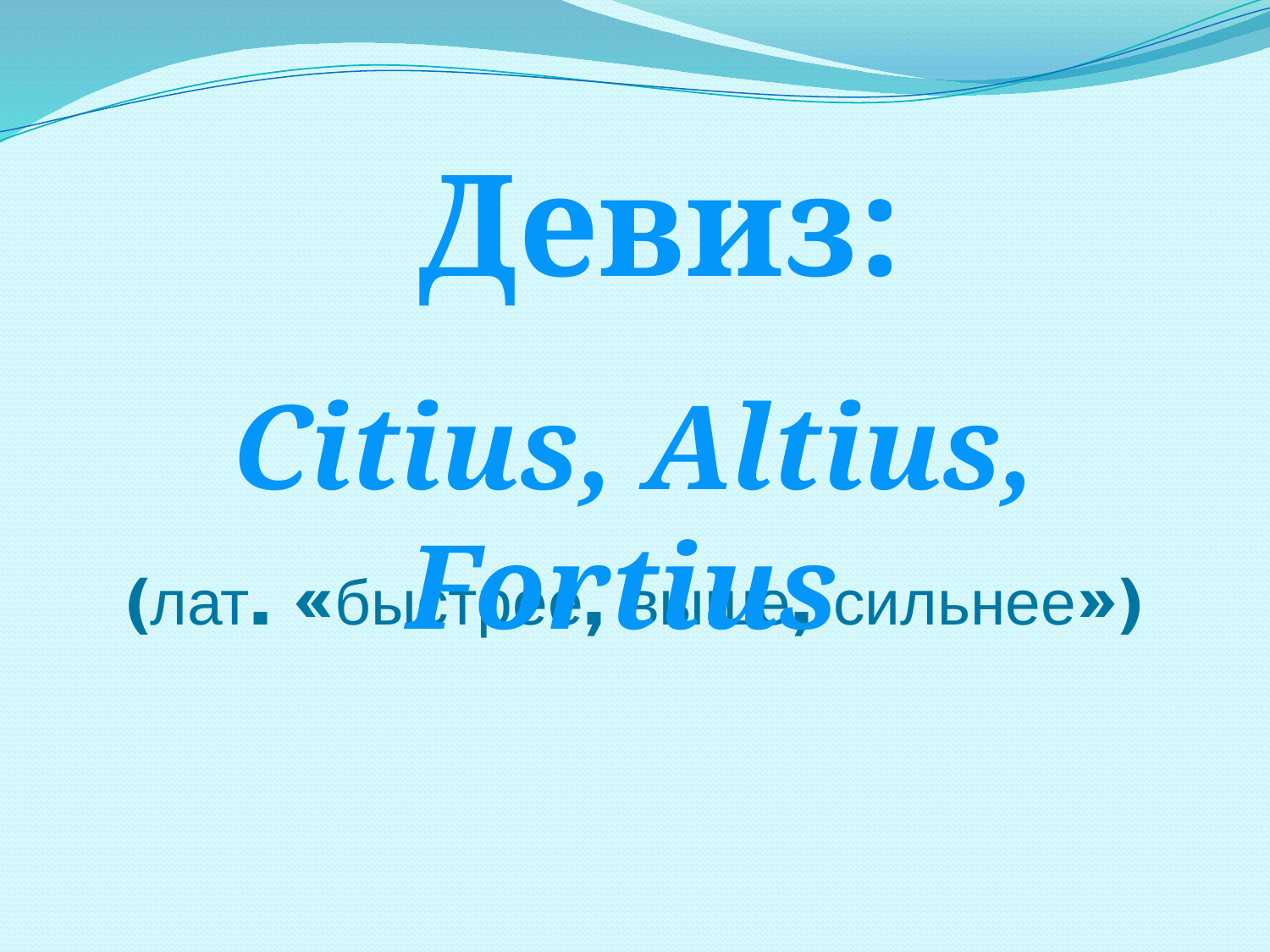

Девиз:
Citius, Altius, Fortius
(лат. «быстрее, выше, сильнее»)